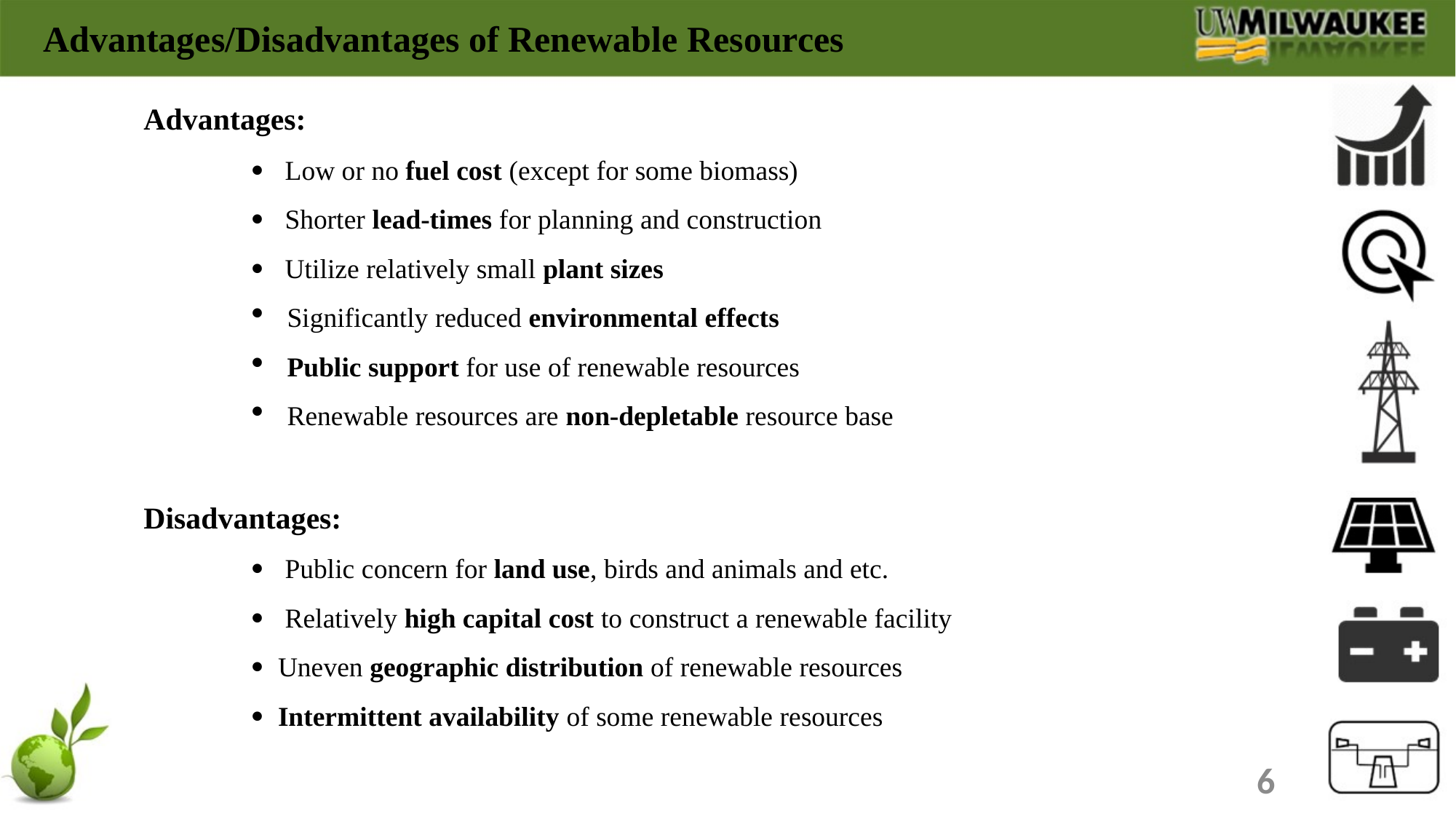

Advantages/Disadvantages of Renewable Resources
Advantages:
•   Low or no fuel cost (except for some biomass)
•   Shorter lead-times for planning and construction
•   Utilize relatively small plant sizes
Significantly reduced environmental effects
Public support for use of renewable resources
Renewable resources are non-depletable resource base

Disadvantages:
•   Public concern for land use, birds and animals and etc.
•   Relatively high capital cost to construct a renewable facility
•  Uneven geographic distribution of renewable resources
•  Intermittent availability of some renewable resources

6